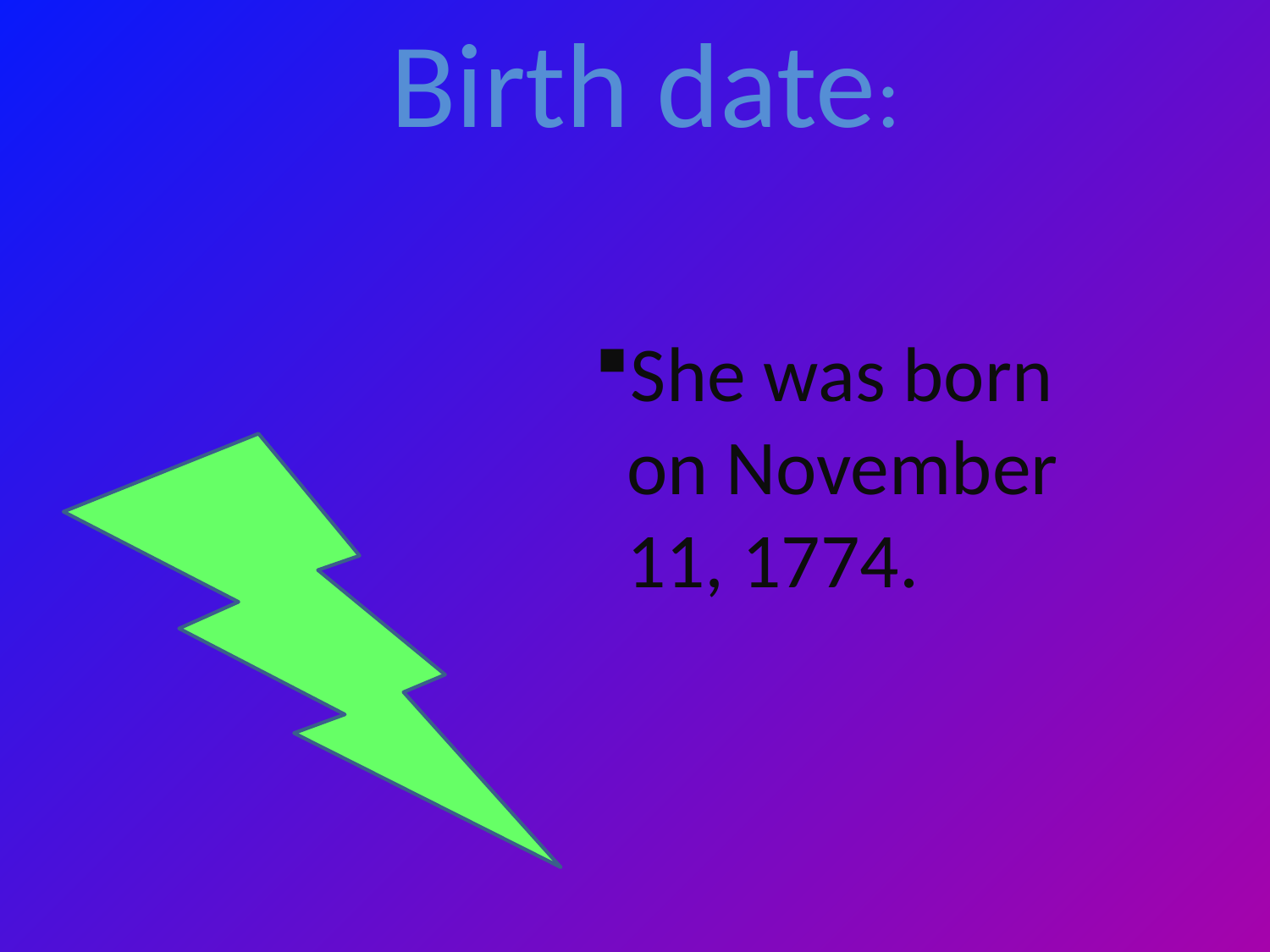

# Birth date:
She was born on November 11, 1774.